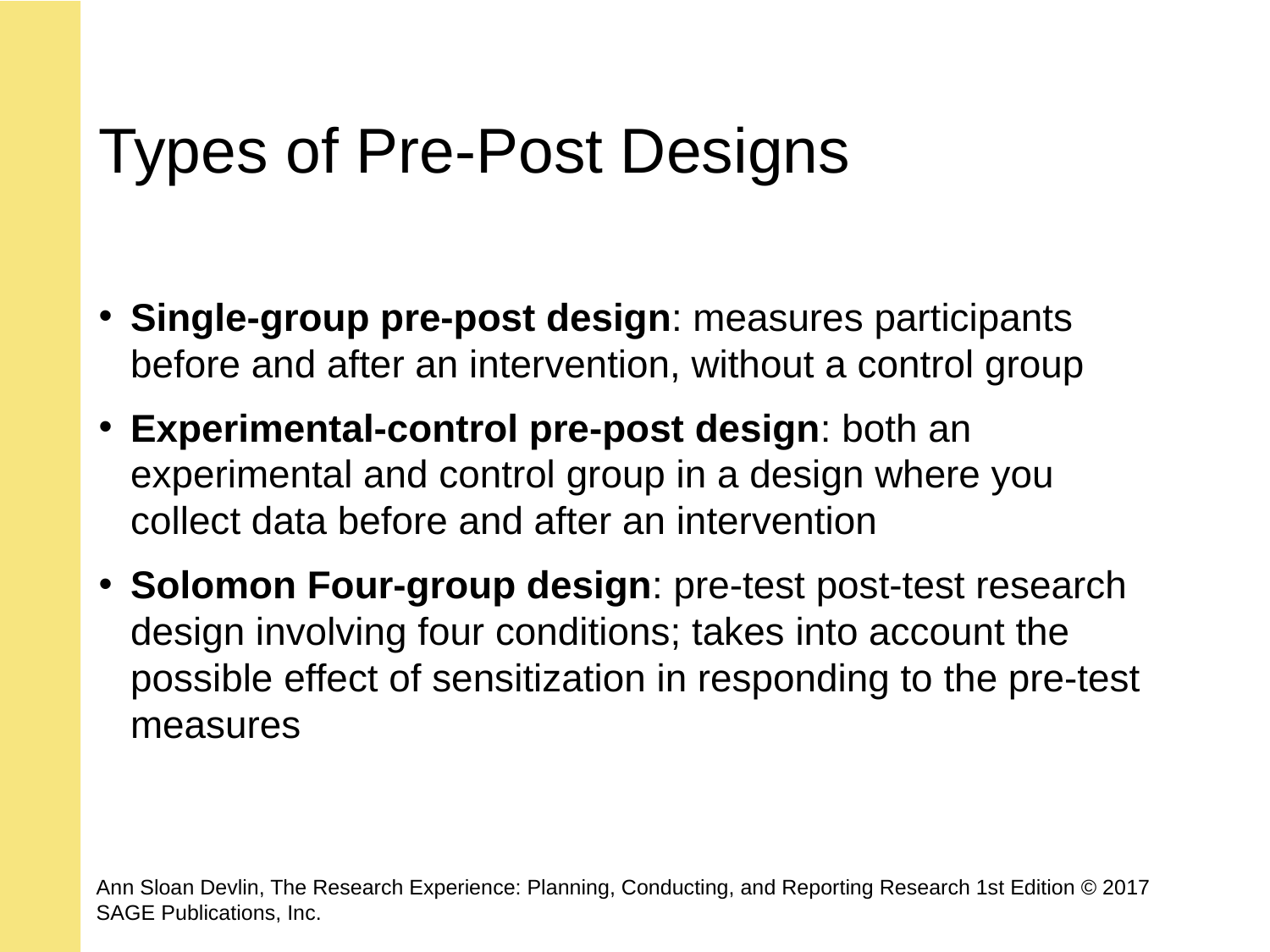

# Types of Pre-Post Designs
Single-group pre-post design: measures participants before and after an intervention, without a control group
Experimental-control pre-post design: both an experimental and control group in a design where you collect data before and after an intervention
Solomon Four-group design: pre-test post-test research design involving four conditions; takes into account the possible effect of sensitization in responding to the pre-test measures